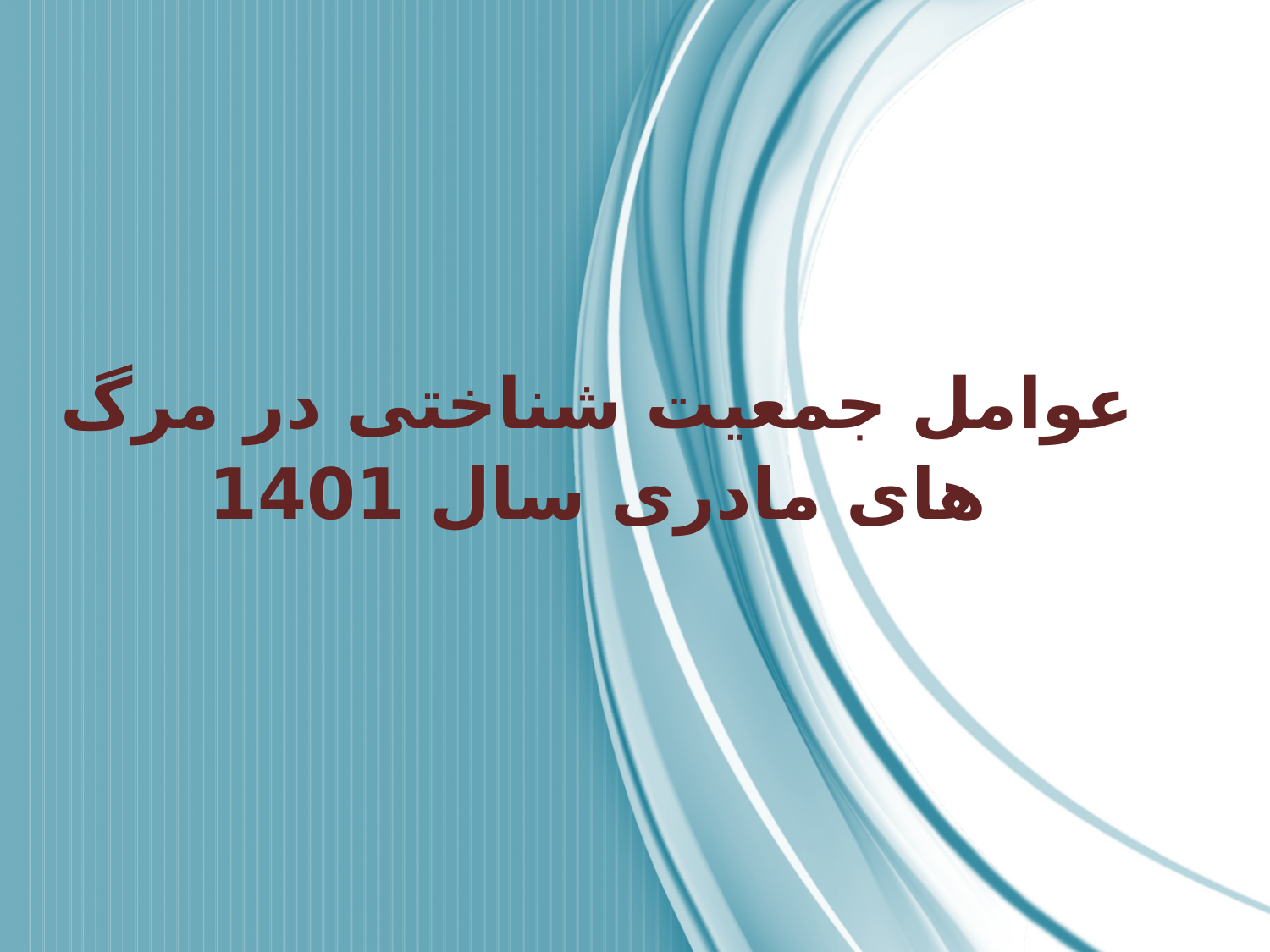

# عوامل جمعیت شناختی در مرگ های مادری سال 1401